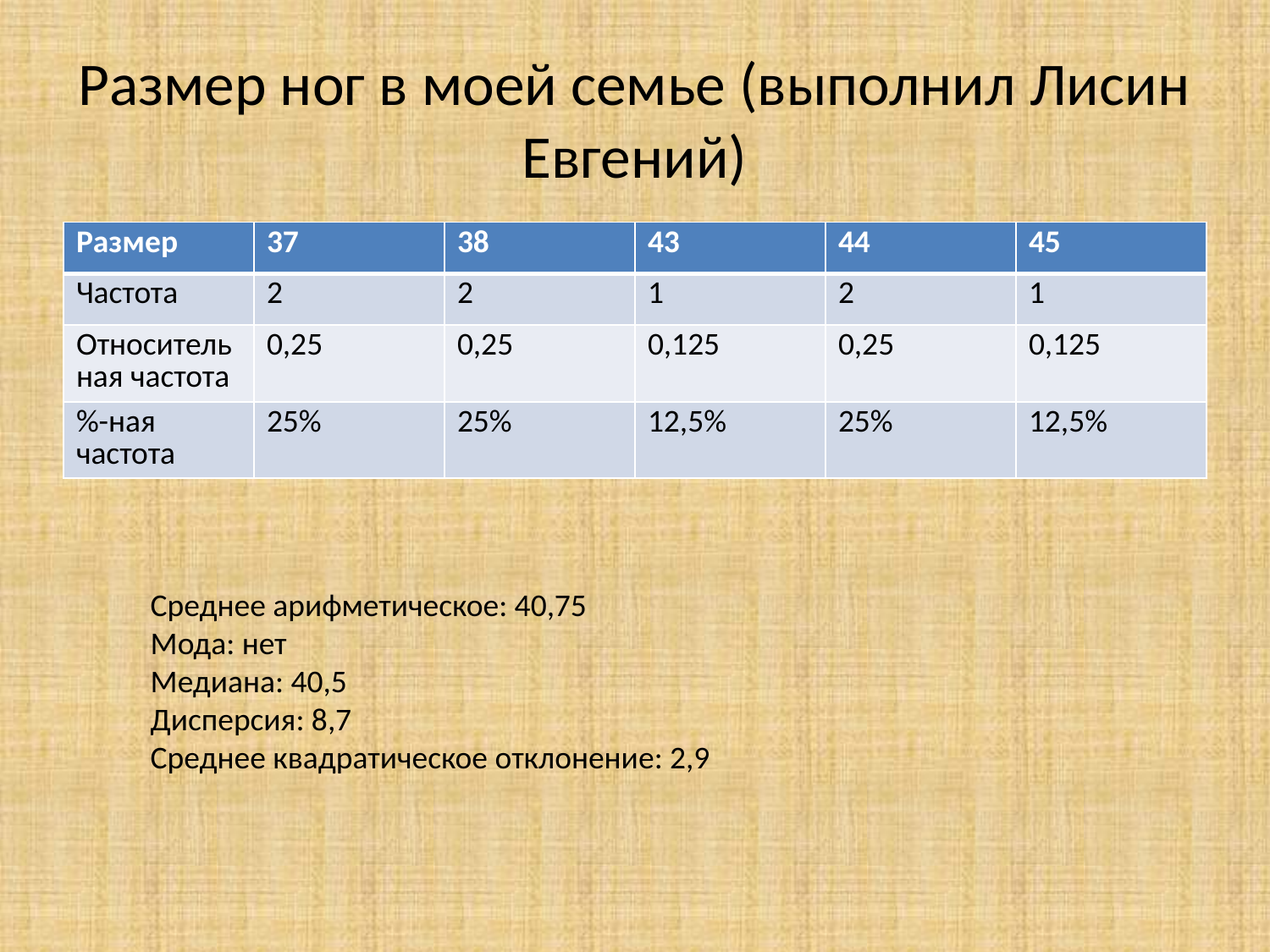

# Размер ног в моей семье (выполнил Лисин Евгений)
| Размер | 37 | 38 | 43 | 44 | 45 |
| --- | --- | --- | --- | --- | --- |
| Частота | 2 | 2 | 1 | 2 | 1 |
| Относительная частота | 0,25 | 0,25 | 0,125 | 0,25 | 0,125 |
| %-ная частота | 25% | 25% | 12,5% | 25% | 12,5% |
Среднее арифметическое: 40,75
Мода: нет
Медиана: 40,5
Дисперсия: 8,7
Среднее квадратическое отклонение: 2,9